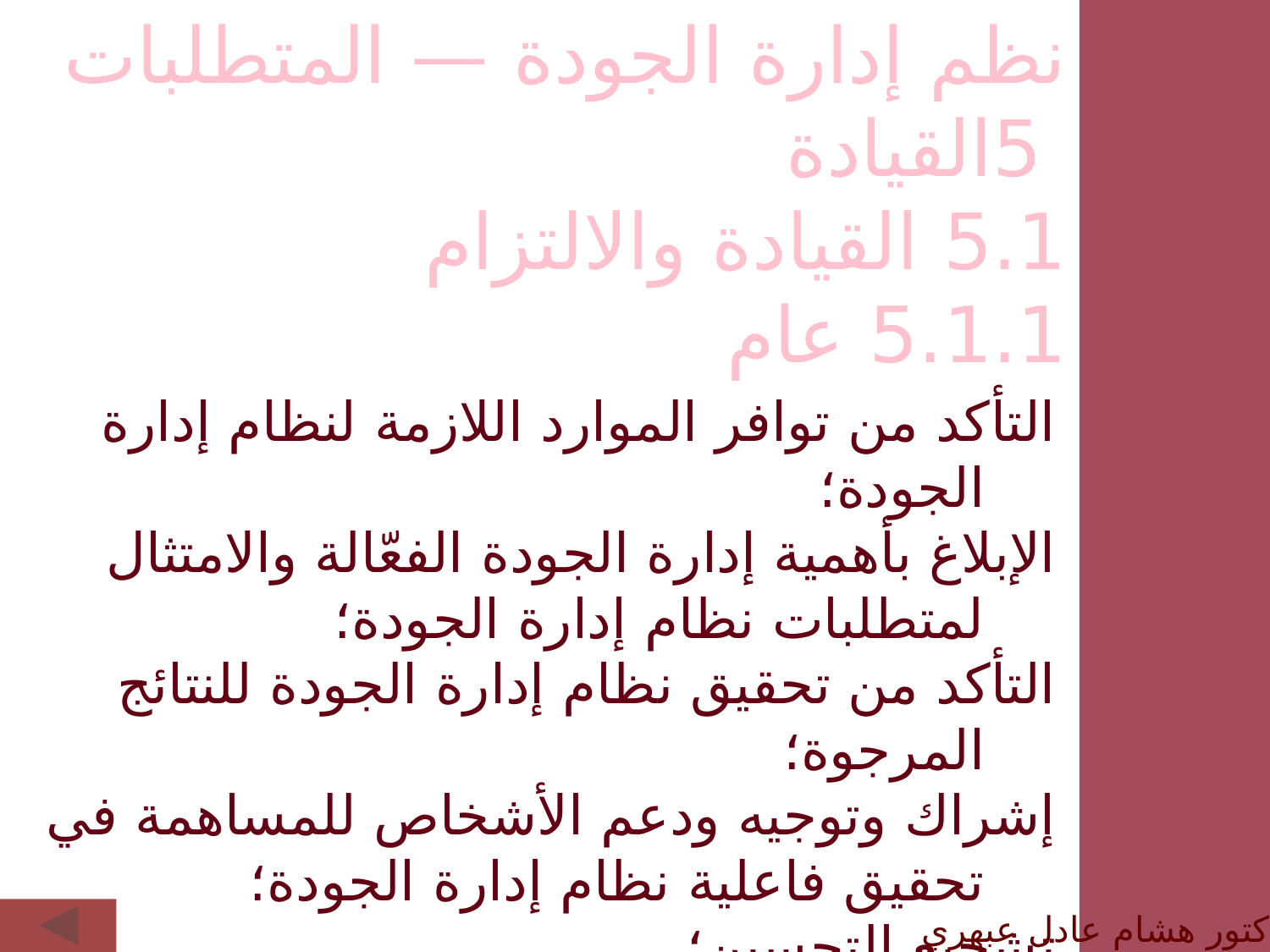

نظم إدارة الجودة — المتطلبات
 5القيادة
5.1 القيادة والالتزام
5.1.1 عام

التأكد من توافر الموارد اللازمة لنظام إدارة الجودة؛
الإبلاغ بأهمية إدارة الجودة الفعّالة والامتثال لمتطلبات نظام إدارة الجودة؛
التأكد من تحقيق نظام إدارة الجودة للنتائج المرجوة؛
إشراك وتوجيه ودعم الأشخاص للمساهمة في تحقيق فاعلية نظام إدارة الجودة؛
تشجيع التحسين؛
دعم الأدوار الإدارية الأخرى ذات الصلة بُغية إظهار قيادتها أثناء تطبيقها على نطاقات مسؤوليتها.

الدكتور هشام عادل عبهري